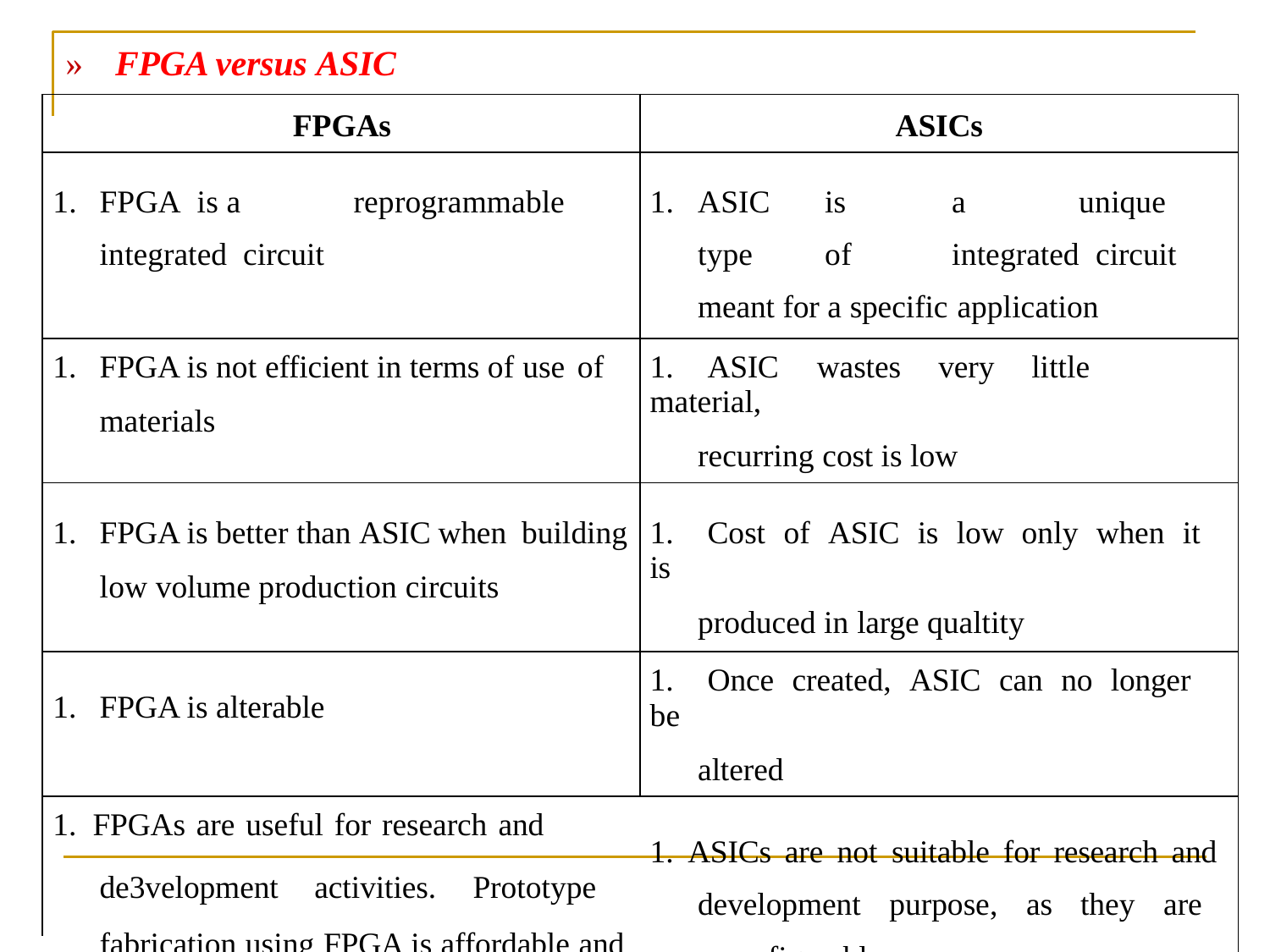

# »	FPGA versus ASIC

|  | FPGAs | ASICs |
| --- | --- | --- |
|  | 1. FPGA is a reprogrammable integrated circuit | 1. ASIC is a unique type of integrated circuit meant for a specific application |
|  | 1. FPGA is not efficient in terms of use of materials | 1. ASIC wastes very little material, recurring cost is low |
|  | 1. FPGA is better than ASIC when building low volume production circuits | 1. Cost of ASIC is low only when it is produced in large qualtity |
|  | 1. FPGA is alterable | 1. Once created, ASIC can no longer be altered |
|  | 1. FPGAs are useful for research and de3velopment activities. Prototype fabrication using FPGA is affordable and fast | 1. ASICs are not suitable for research and development purpose, as they are reconfigurable 57 |